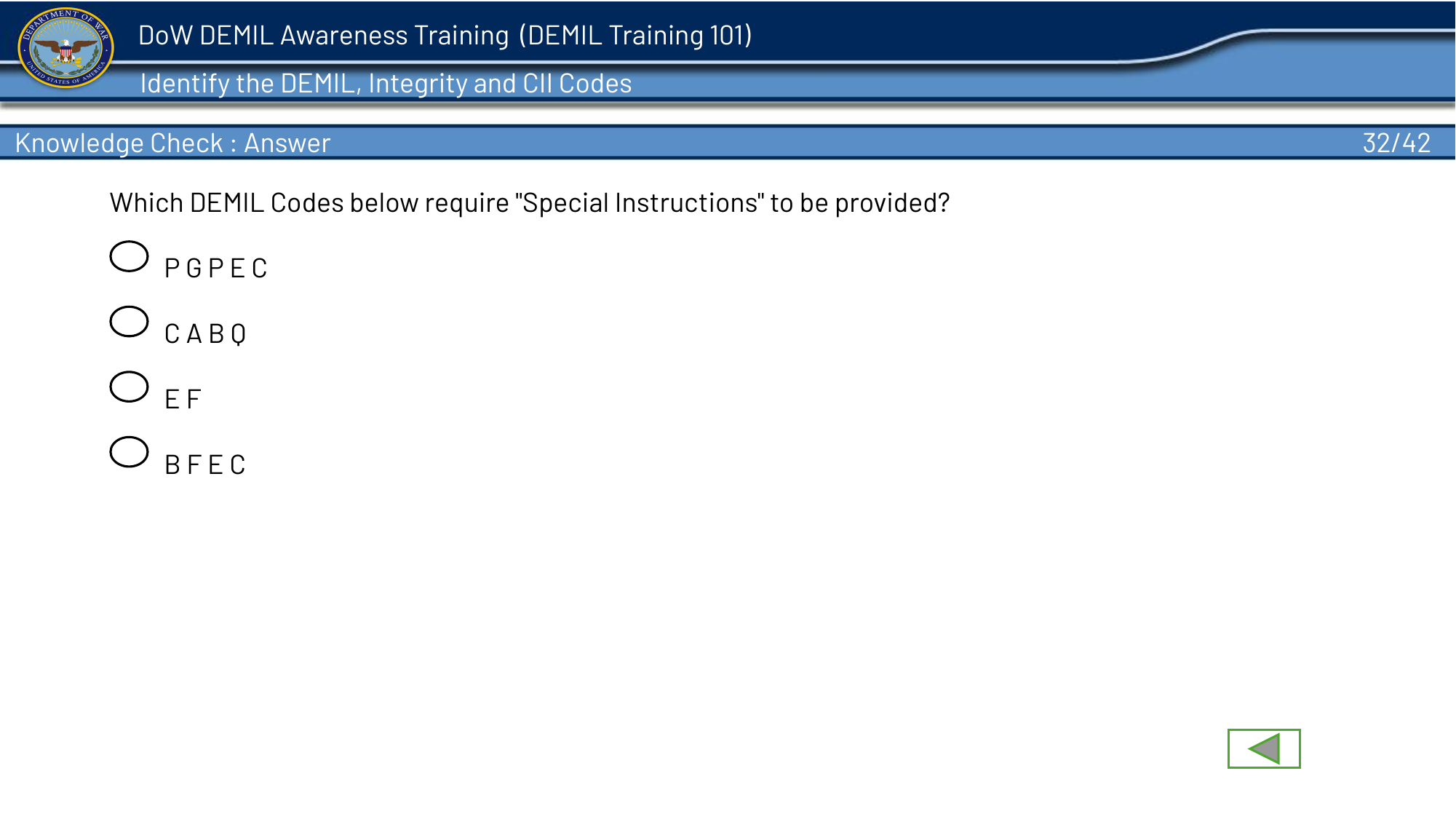

Identify the DEMIL, Integrity and CII Codes
Knowledge Check : Answer                                                                                                                                                                                             32/42
Which DEMIL Codes below require "Special Instructions" to be provided?
P G P E C
C A B Q
E F
B F E C